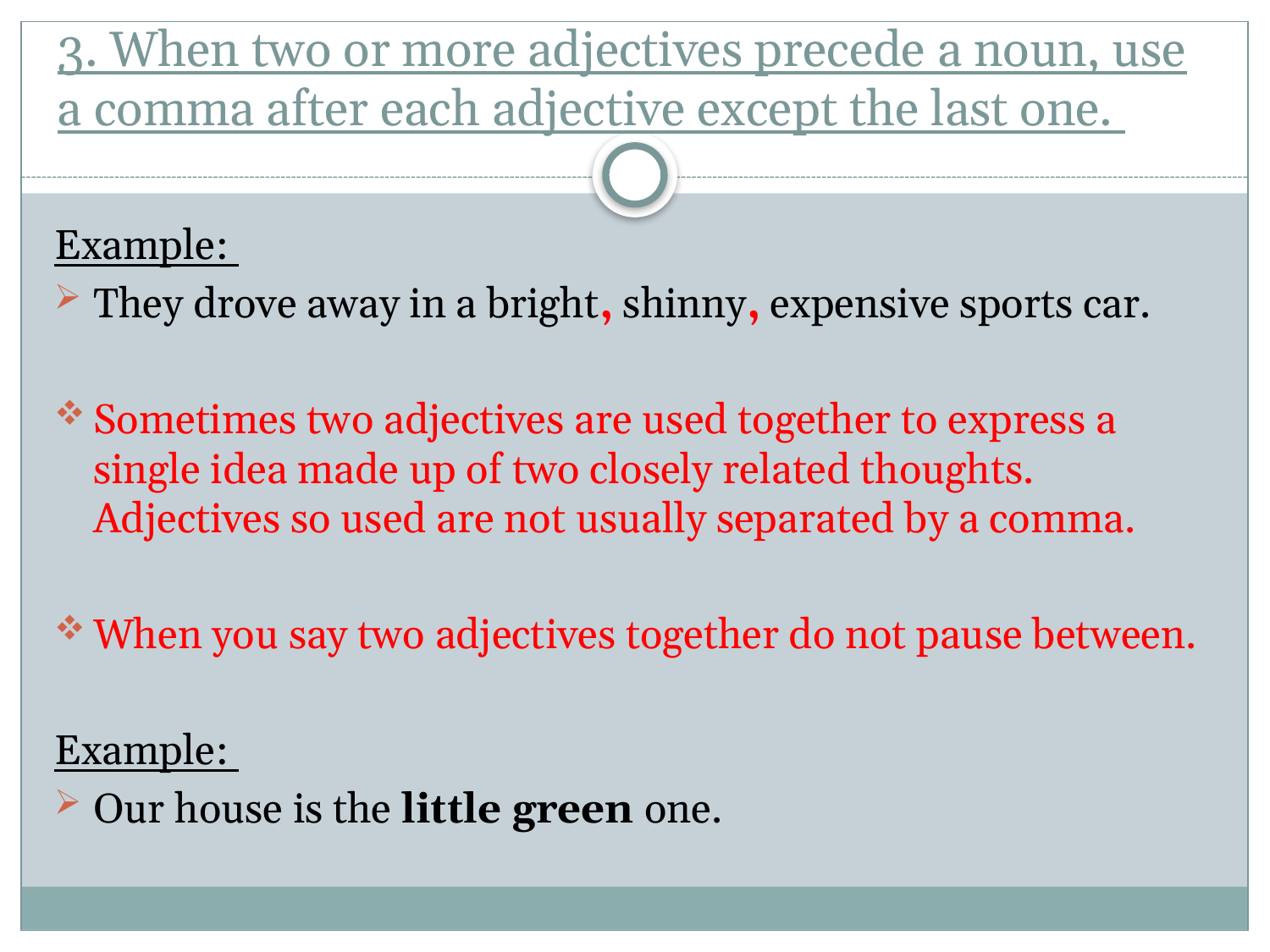

# 3. When two or more adjectives precede a noun, use a comma after each adjective except the last one.
Example:
They drove away in a bright, shinny, expensive sports car.

Sometimes two adjectives are used together to express a single idea made up of two closely related thoughts. Adjectives so used are not usually separated by a comma.

When you say two adjectives together do not pause between.

Example:
Our house is the little green one.